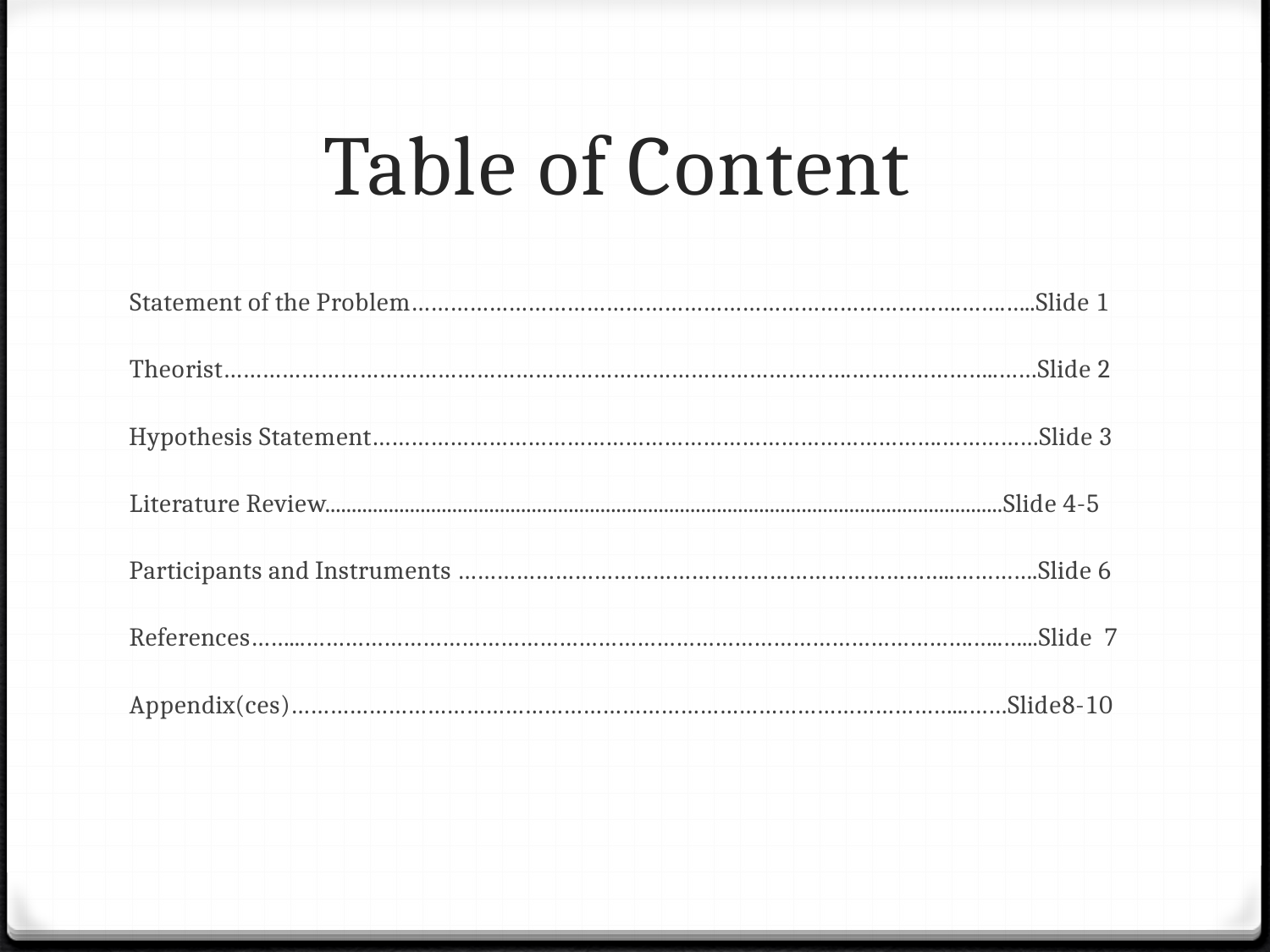

# Table of Content

Statement of the Problem………………………………………………………………………….…….…..Slide 1
Theorist…………………………………………………………………………………….…………………..……Slide 2
Hypothesis Statement…………………………………………………………………………….……………Slide 3
Literature Review................................................................................................................................Slide 4-5
Participants and Instruments …………………………………………………………………..………….Slide 6
References……...………………………………………………………………………………………….…..…...Slide  7
Appendix(ces)…………………………………………………………………………………………...……Slide8-10